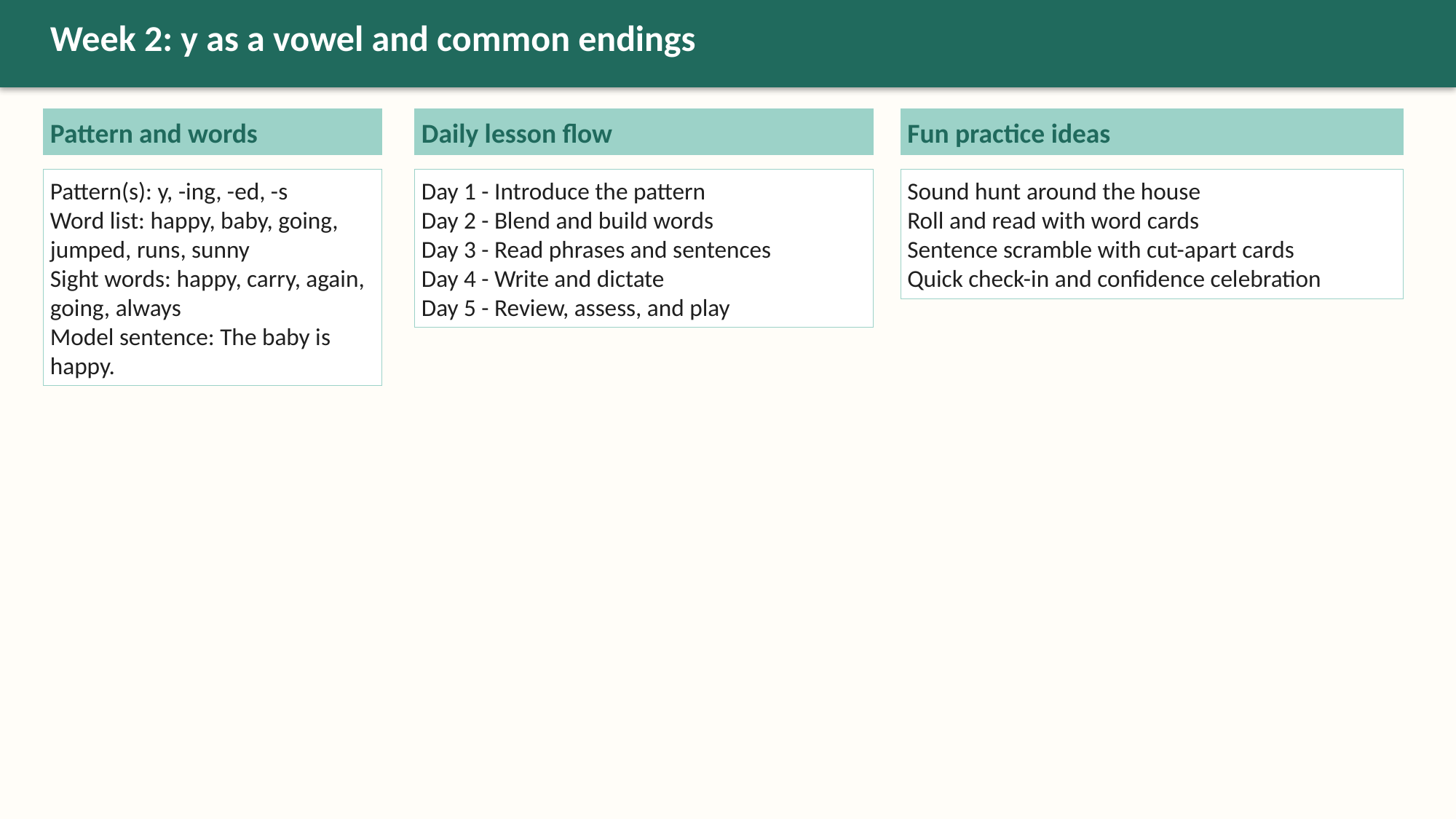

Week 2: y as a vowel and common endings
Pattern and words
Daily lesson flow
Fun practice ideas
Pattern(s): y, -ing, -ed, -s
Word list: happy, baby, going, jumped, runs, sunny
Sight words: happy, carry, again, going, always
Model sentence: The baby is happy.
Day 1 - Introduce the pattern
Day 2 - Blend and build words
Day 3 - Read phrases and sentences
Day 4 - Write and dictate
Day 5 - Review, assess, and play
Sound hunt around the house
Roll and read with word cards
Sentence scramble with cut-apart cards
Quick check-in and confidence celebration